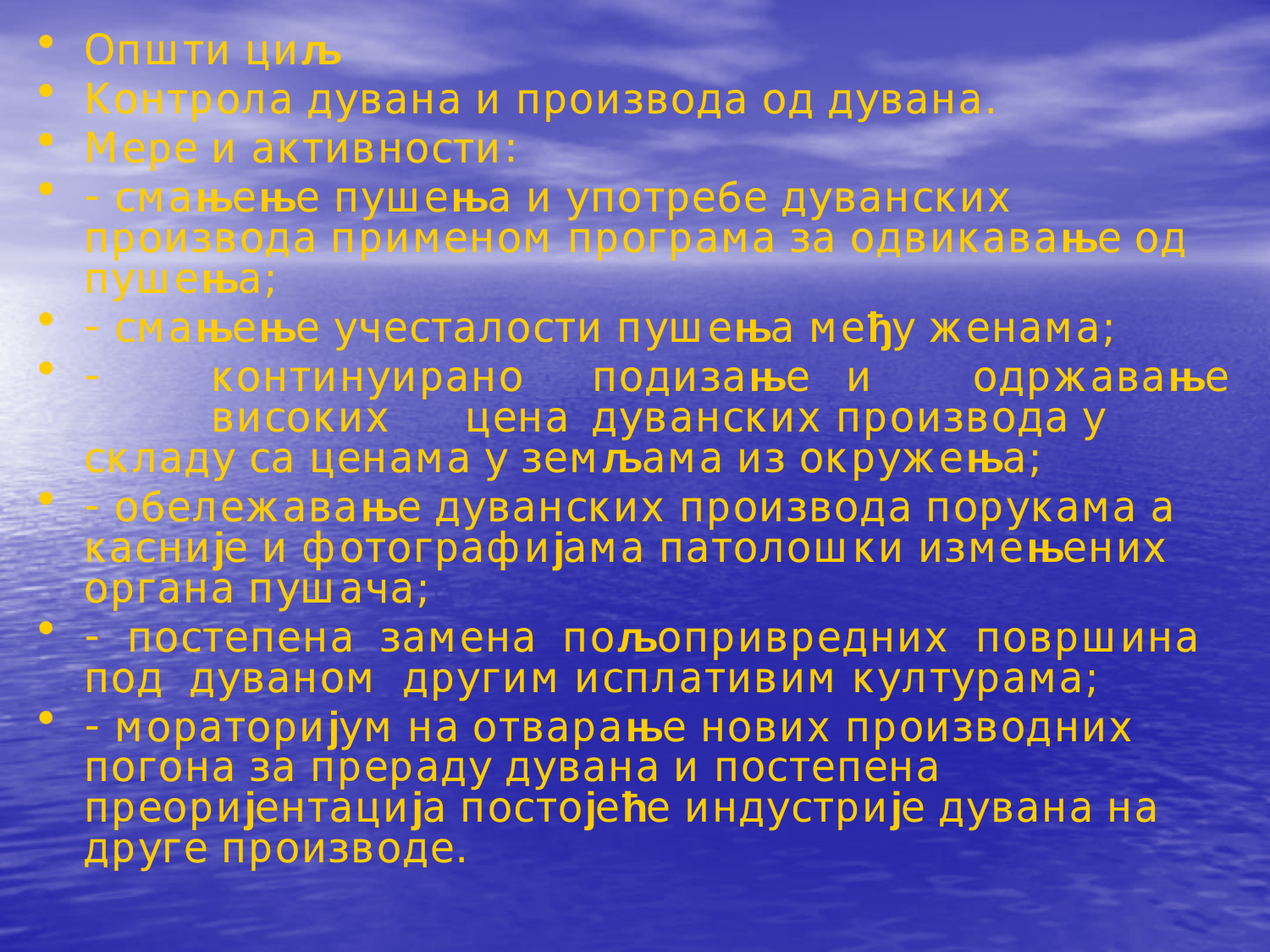

Општи циљ
Контрола дувана и производа од дувана.
Мере и активности:
- смањење пушења и употребе дуванских производа применом програма за одвикавање од пушења;
- смањење учесталости пушења међу женама;
-	континуирано	подизање	и	одржавање	високих	цена	дуванских производа у складу са ценама у земљама из окружења;
- обележавање дуванских производа порукама а касније и фотографијама патолошки измењених органа пушача;
-  постепена  замена  пољопривредних  површина  под  дуваном  другим исплативим културама;
- мораторијум на отварање нових производних погона за прераду дувана и постепена преоријентација постојеће индустрије дувана на друге производе.